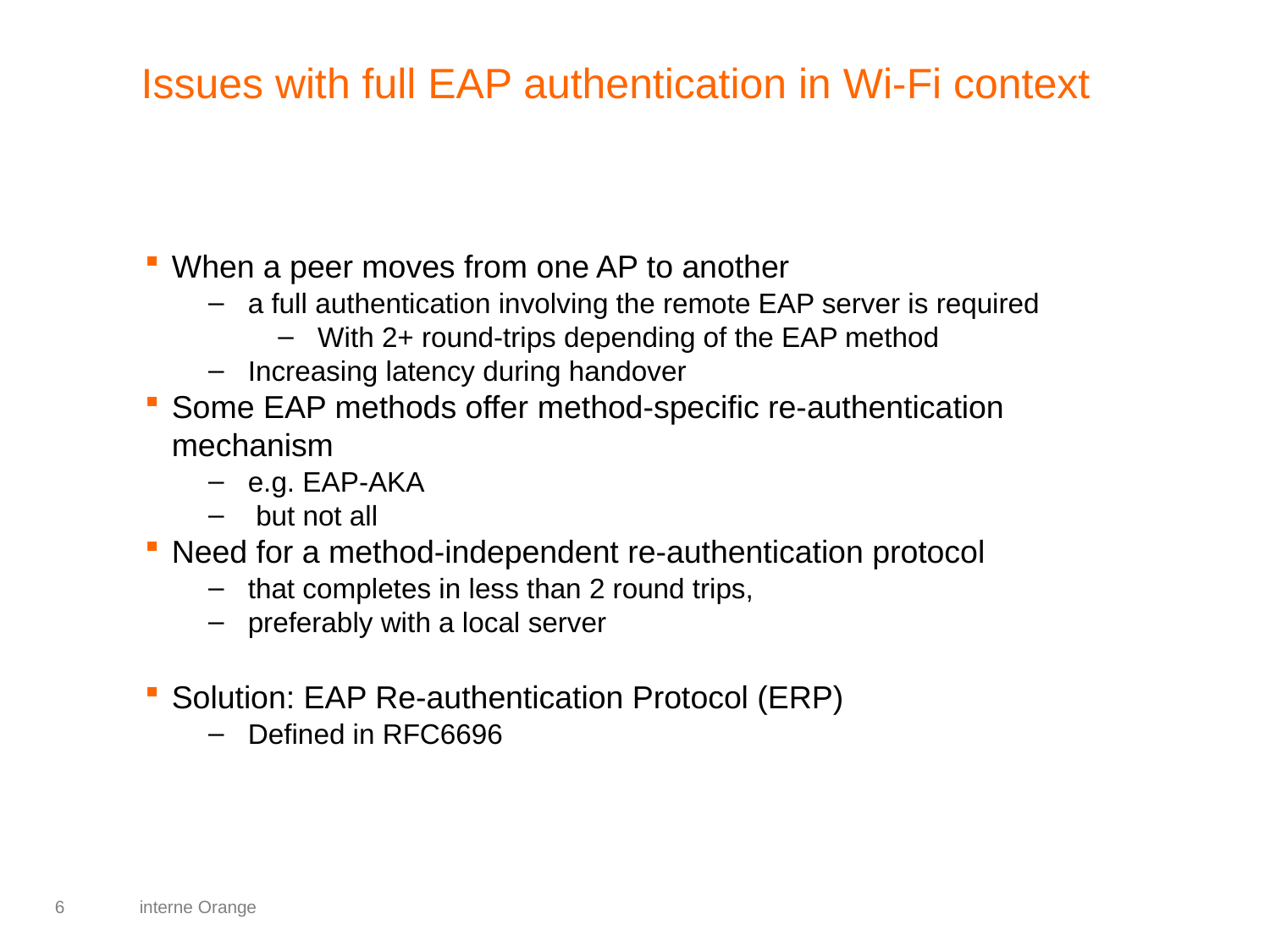

# Issues with full EAP authentication in Wi-Fi context
When a peer moves from one AP to another
a full authentication involving the remote EAP server is required
With 2+ round-trips depending of the EAP method
Increasing latency during handover
Some EAP methods offer method-specific re-authentication mechanism
e.g. EAP-AKA
 but not all
Need for a method-independent re-authentication protocol
that completes in less than 2 round trips,
preferably with a local server

Solution: EAP Re-authentication Protocol (ERP)
Defined in RFC6696